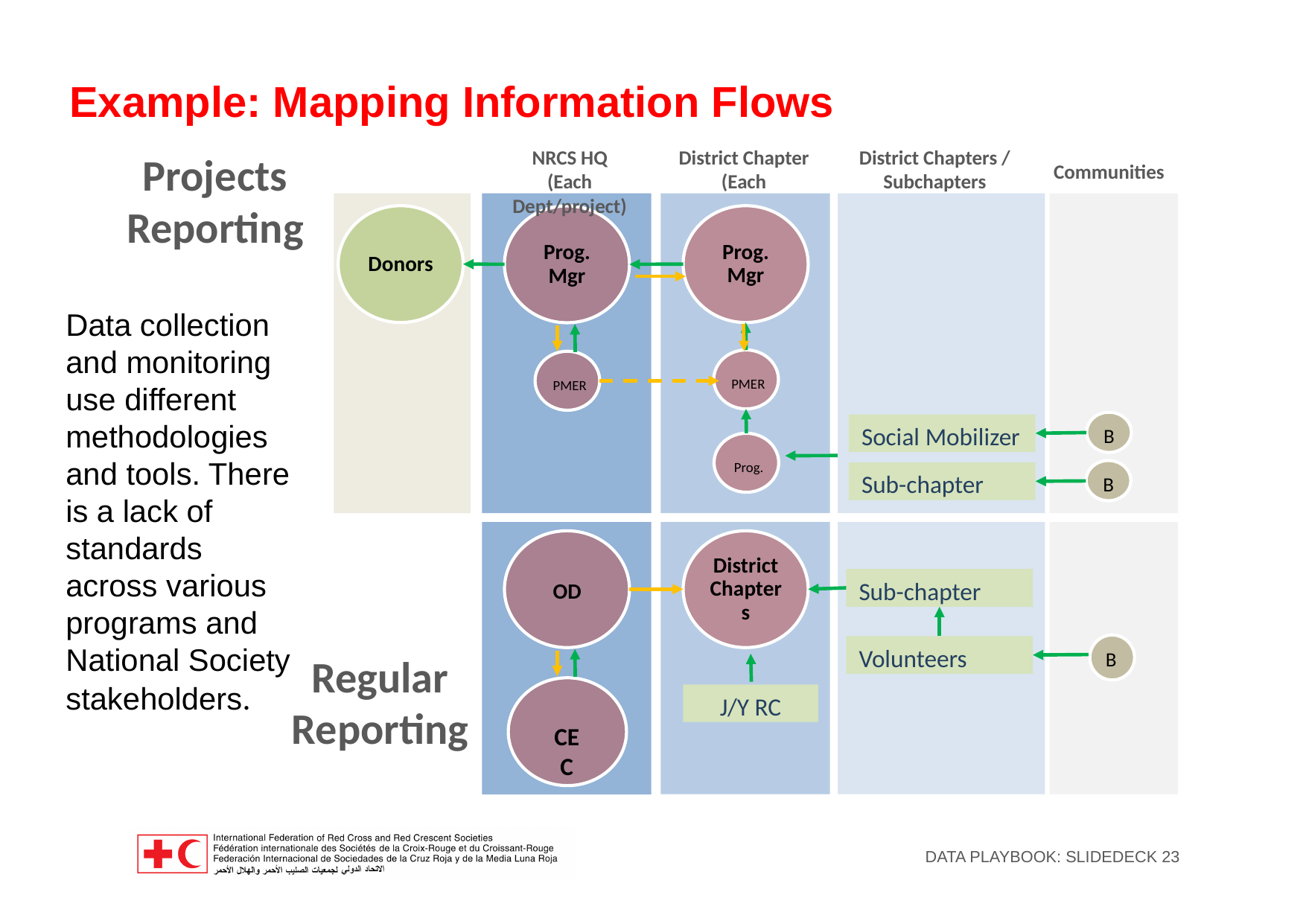

# Example: Mapping Information Flows

District Chapter
(Each Dept/project)
District Chapters / Subchapters
NRCS HQ
(Each Dept/project)

Prog. Mgr

PMER
Projects Reporting
Communities

Donors

Prog. Mgr

PMER

Prog.

Social Mobilizer
Sub-chapter

B

B

OD

CEC

District Chapters

Sub-chapter
Volunteers

B
Regular Reporting
J/Y RC

Data collection and monitoring use different methodologies and tools. There is a lack of standards across various programs and National Society stakeholders.